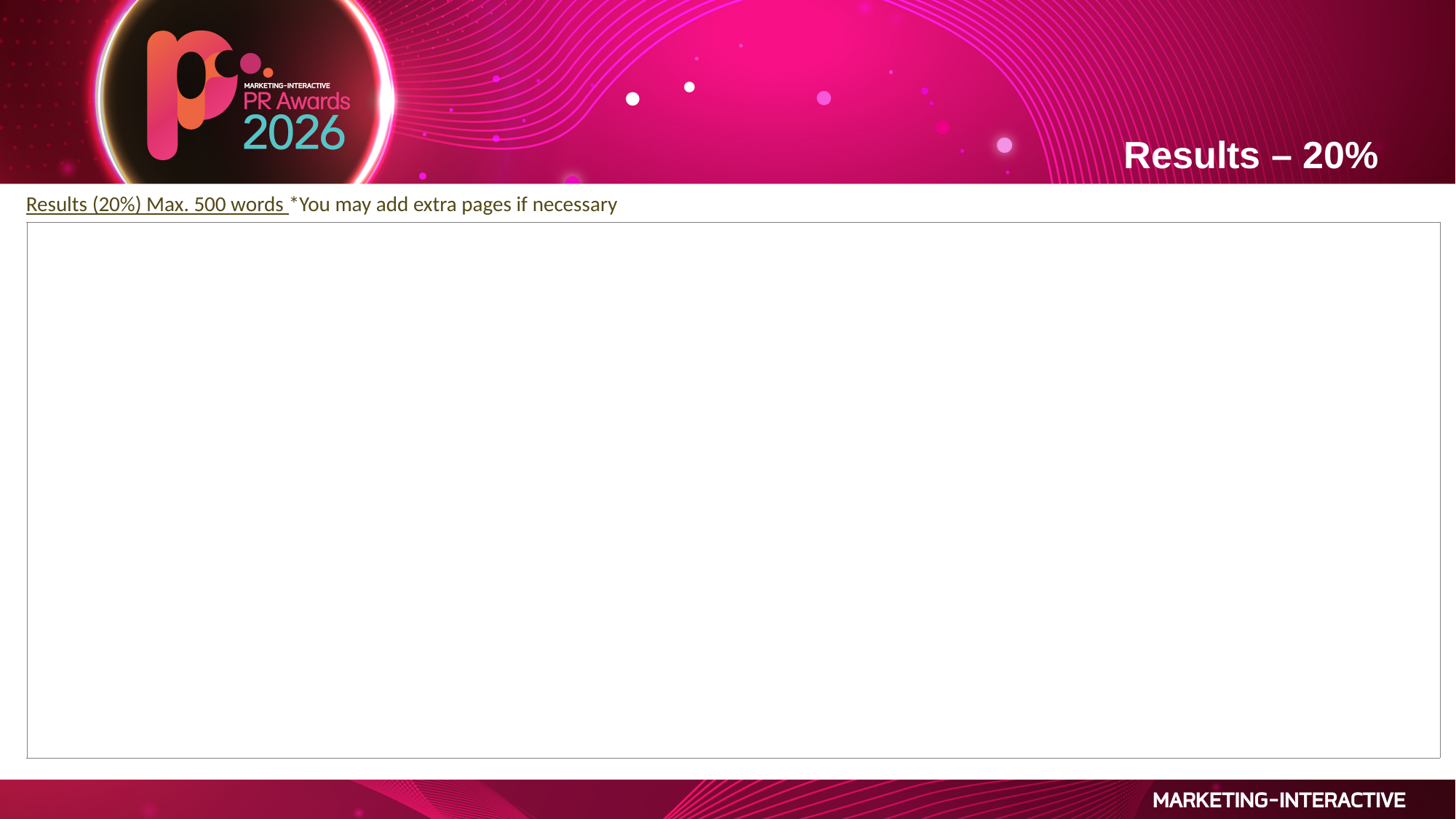

Results – 20%
Results (20%) Max. 500 words *You may add extra pages if necessary
|  |
| --- |